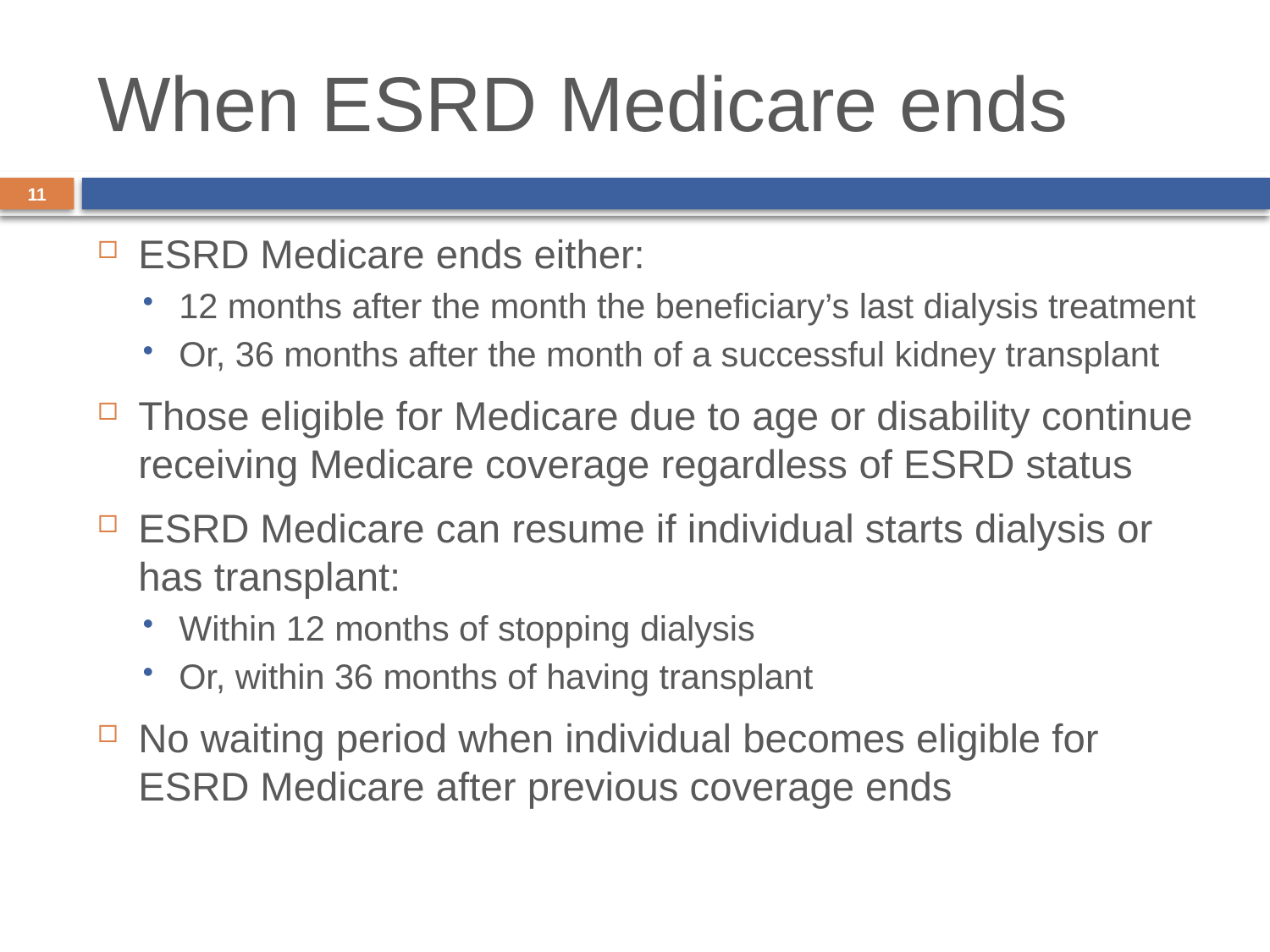

# When ESRD Medicare ends
11
ESRD Medicare ends either:
12 months after the month the beneficiary’s last dialysis treatment
Or, 36 months after the month of a successful kidney transplant
Those eligible for Medicare due to age or disability continue receiving Medicare coverage regardless of ESRD status
ESRD Medicare can resume if individual starts dialysis or has transplant:
Within 12 months of stopping dialysis
Or, within 36 months of having transplant
No waiting period when individual becomes eligible for ESRD Medicare after previous coverage ends